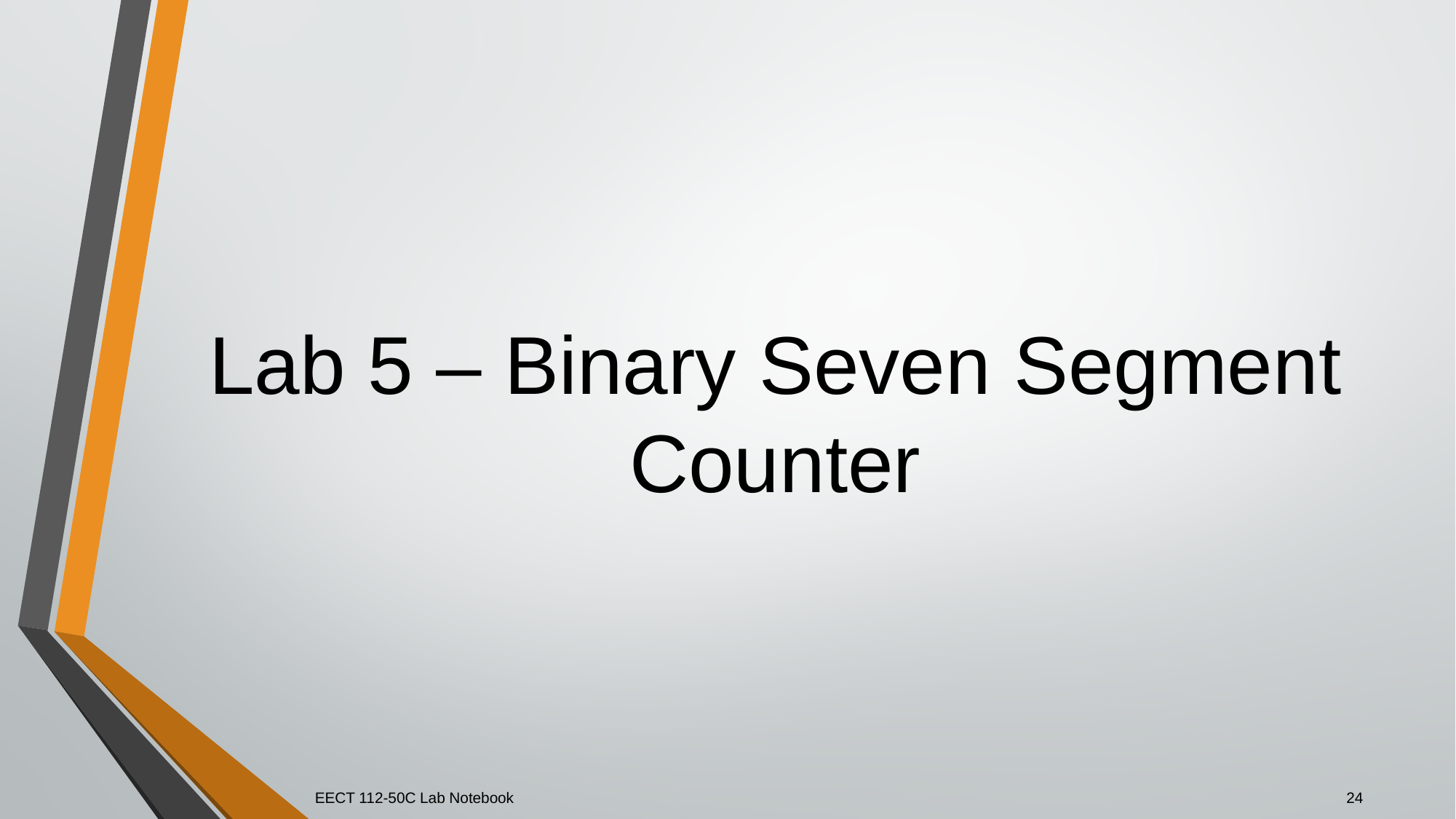

# Lab 5 – Binary Seven Segment Counter
EECT 112-50C Lab Notebook
24